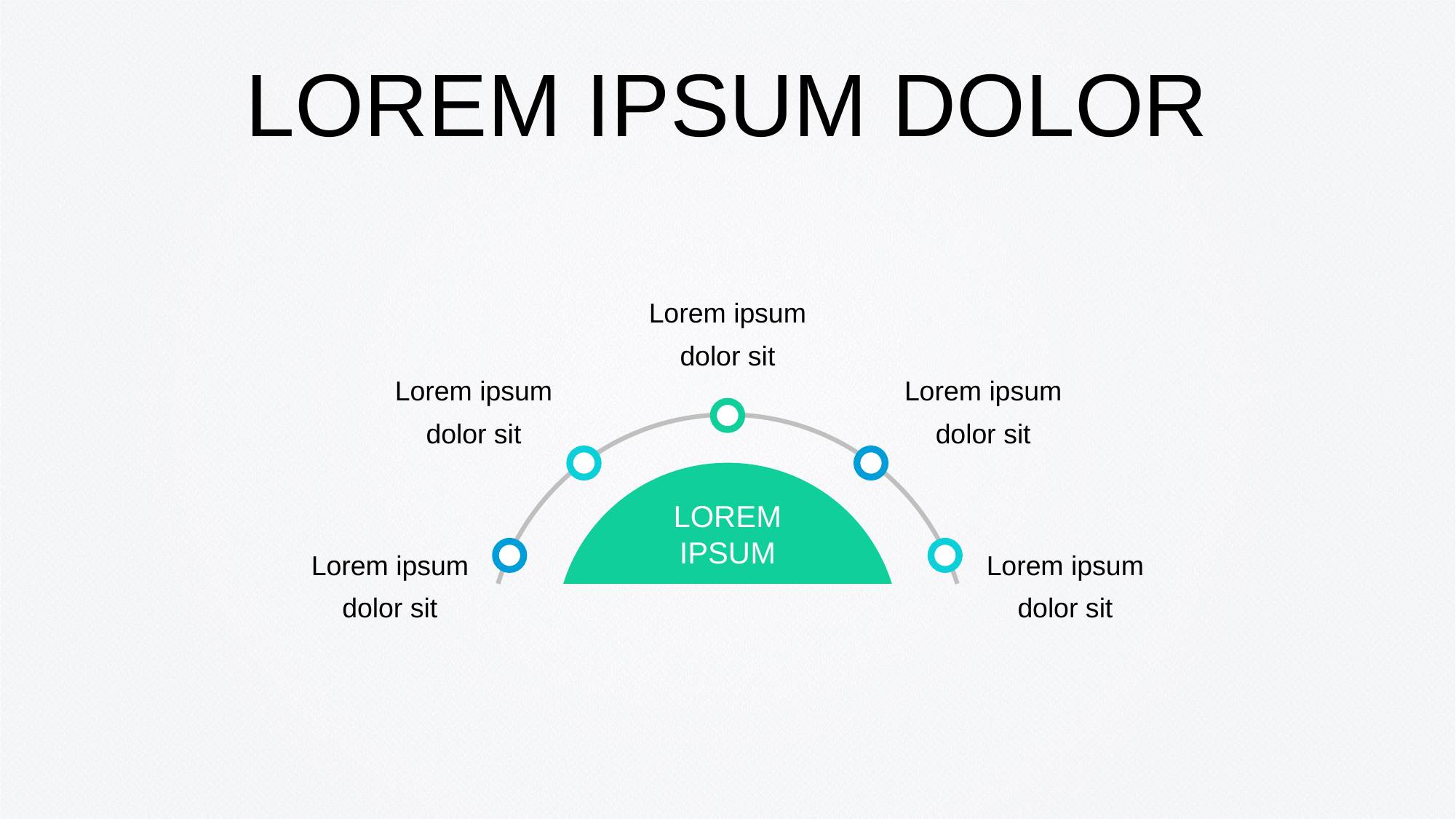

# LOREM IPSUM DOLOR
Lorem ipsum dolor sit
Lorem ipsum dolor sit
Lorem ipsum dolor sit

LOREM
IPSUM
Lorem ipsum dolor sit
Lorem ipsum dolor sit